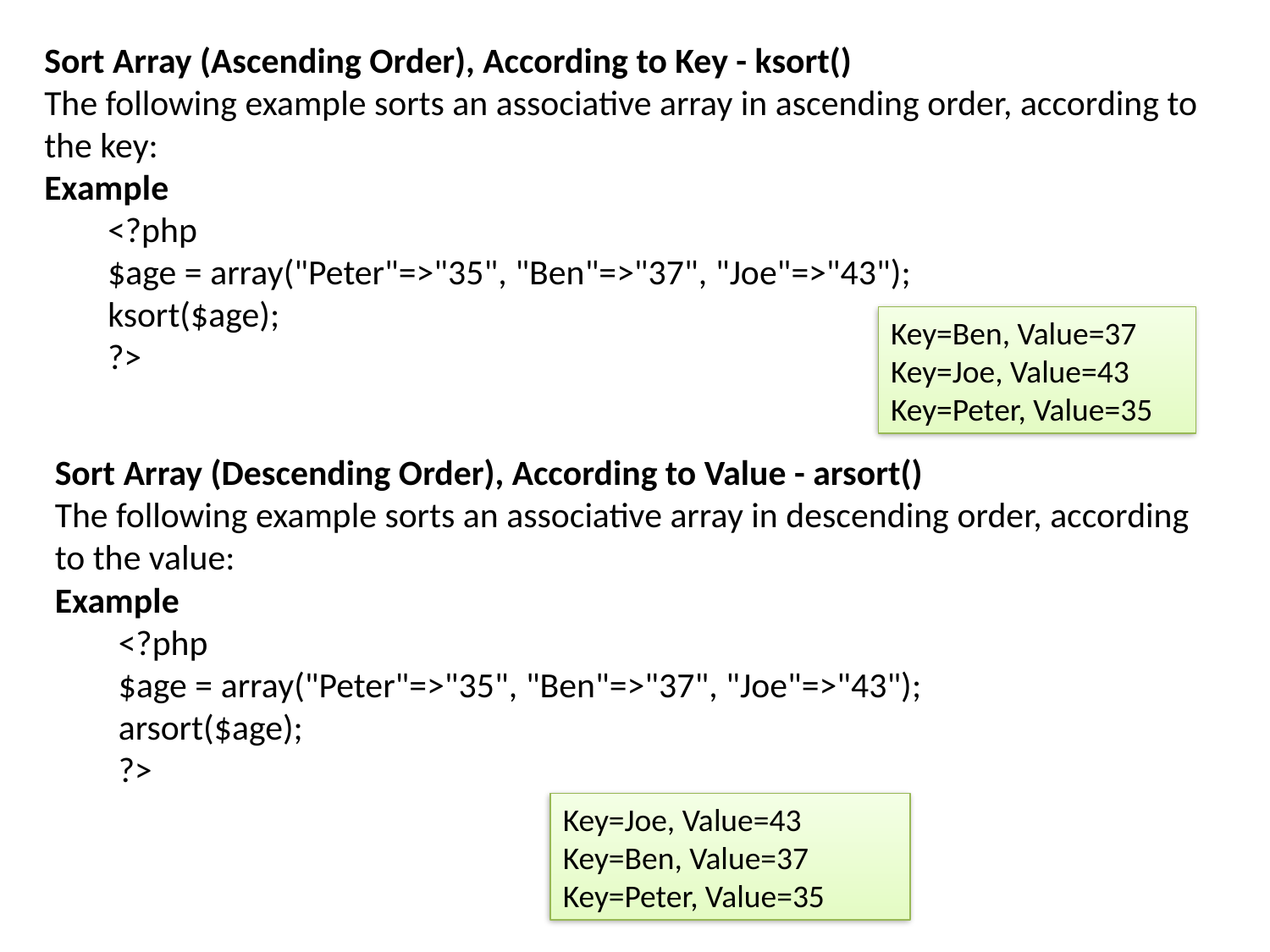

Sort Array (Ascending Order), According to Key - ksort()
The following example sorts an associative array in ascending order, according to the key:
Example
<?php
$age = array("Peter"=>"35", "Ben"=>"37", "Joe"=>"43");
ksort($age);
?>
Key=Ben, Value=37
Key=Joe, Value=43
Key=Peter, Value=35
Sort Array (Descending Order), According to Value - arsort()
The following example sorts an associative array in descending order, according to the value:
Example
<?php
$age = array("Peter"=>"35", "Ben"=>"37", "Joe"=>"43");
arsort($age);
?>
Key=Joe, Value=43
Key=Ben, Value=37
Key=Peter, Value=35